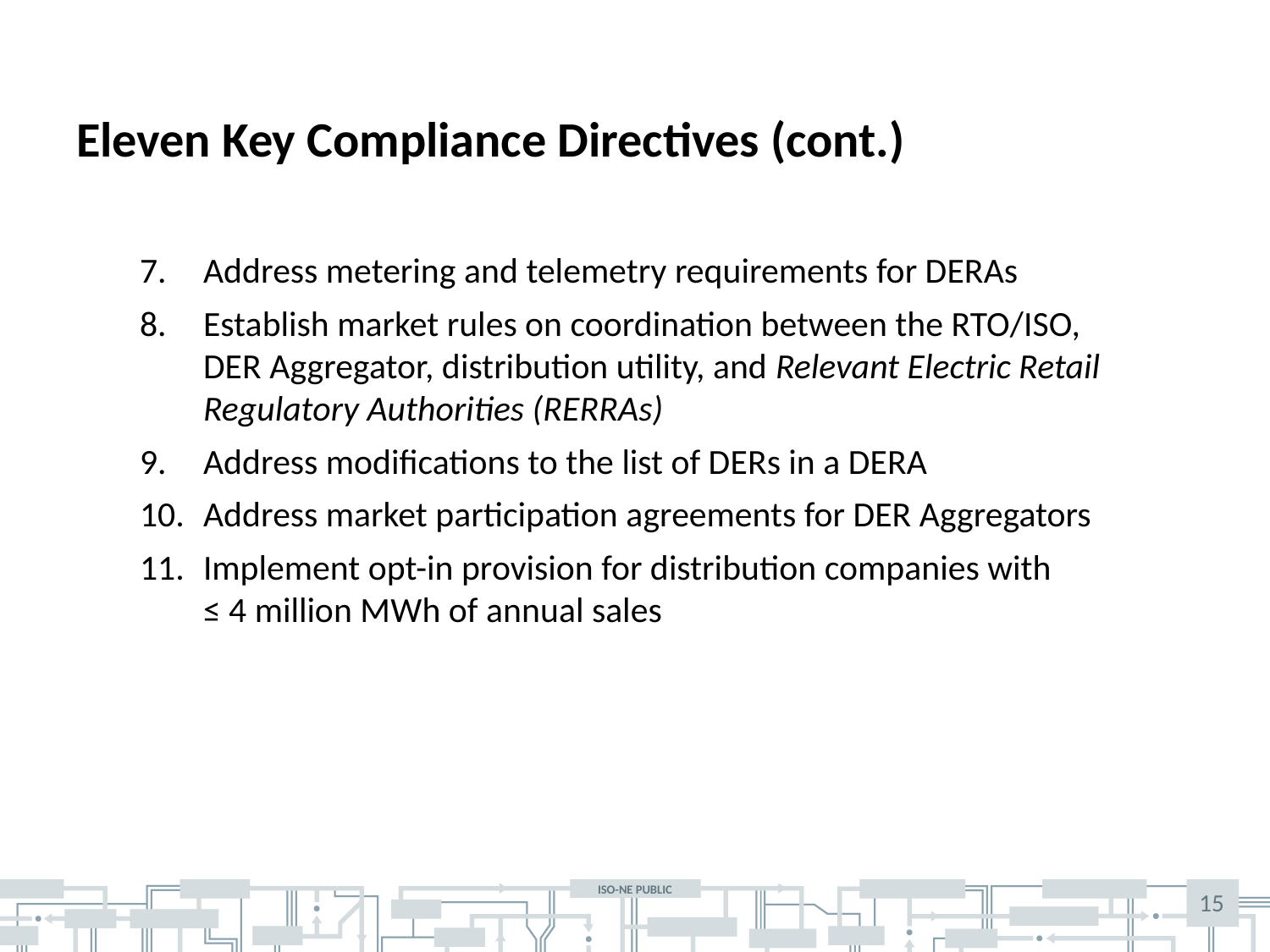

# Eleven Key Compliance Directives (cont.)
Address metering and telemetry requirements for DERAs
Establish market rules on coordination between the RTO/ISO,
DER Aggregator, distribution utility, and Relevant Electric Retail Regulatory Authorities (RERRAs)
Address modifications to the list of DERs in a DERA
Address market participation agreements for DER Aggregators
Implement opt-in provision for distribution companies with
≤ 4 million MWh of annual sales
15